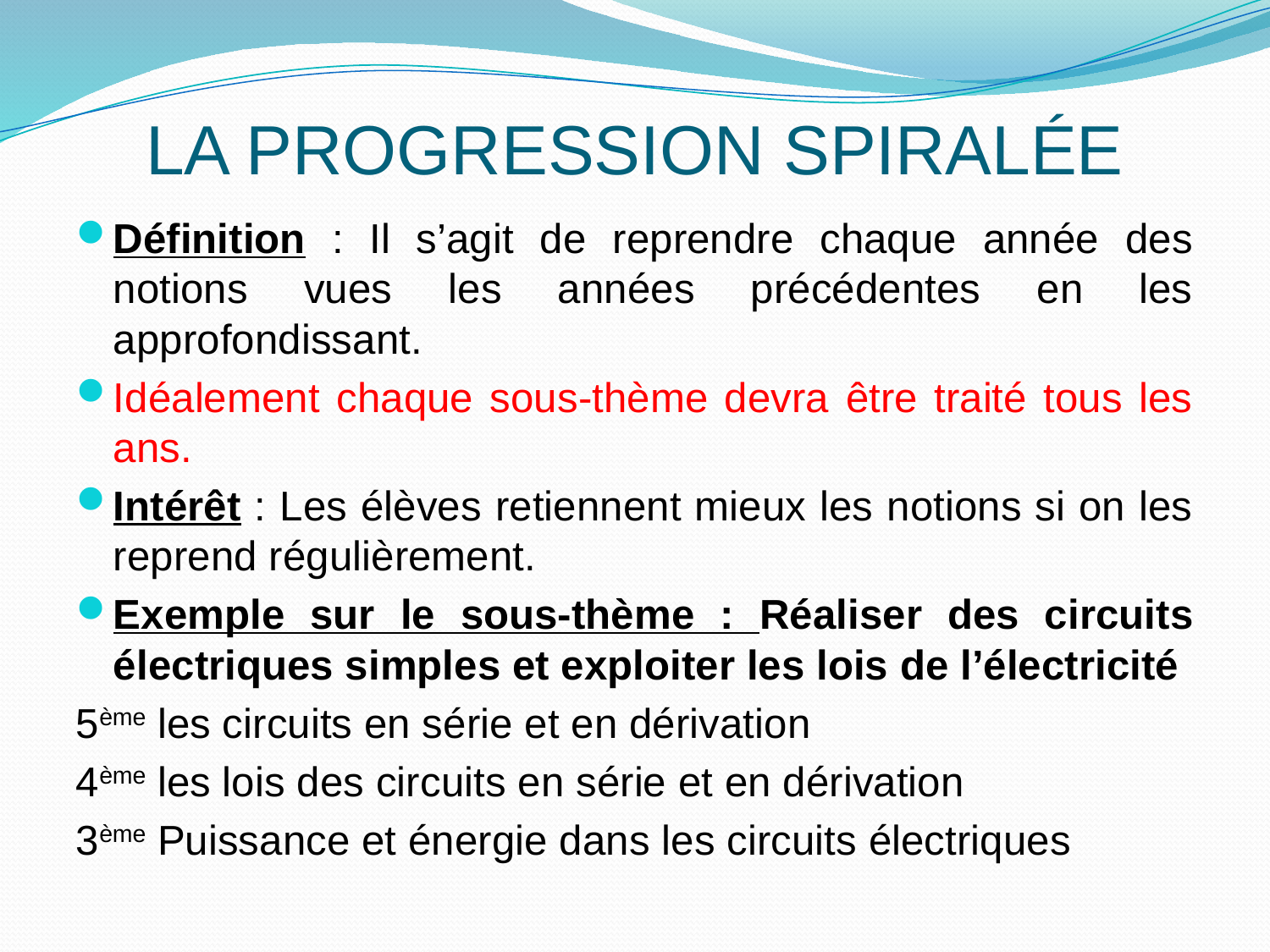

# LA PROGRESSION SPIRALÉE
Définition : Il s’agit de reprendre chaque année des notions vues les années précédentes en les approfondissant.
Idéalement chaque sous-thème devra être traité tous les ans.
Intérêt : Les élèves retiennent mieux les notions si on les reprend régulièrement.
Exemple sur le sous-thème : Réaliser des circuits électriques simples et exploiter les lois de l’électricité
5ème les circuits en série et en dérivation
4ème les lois des circuits en série et en dérivation
3ème Puissance et énergie dans les circuits électriques